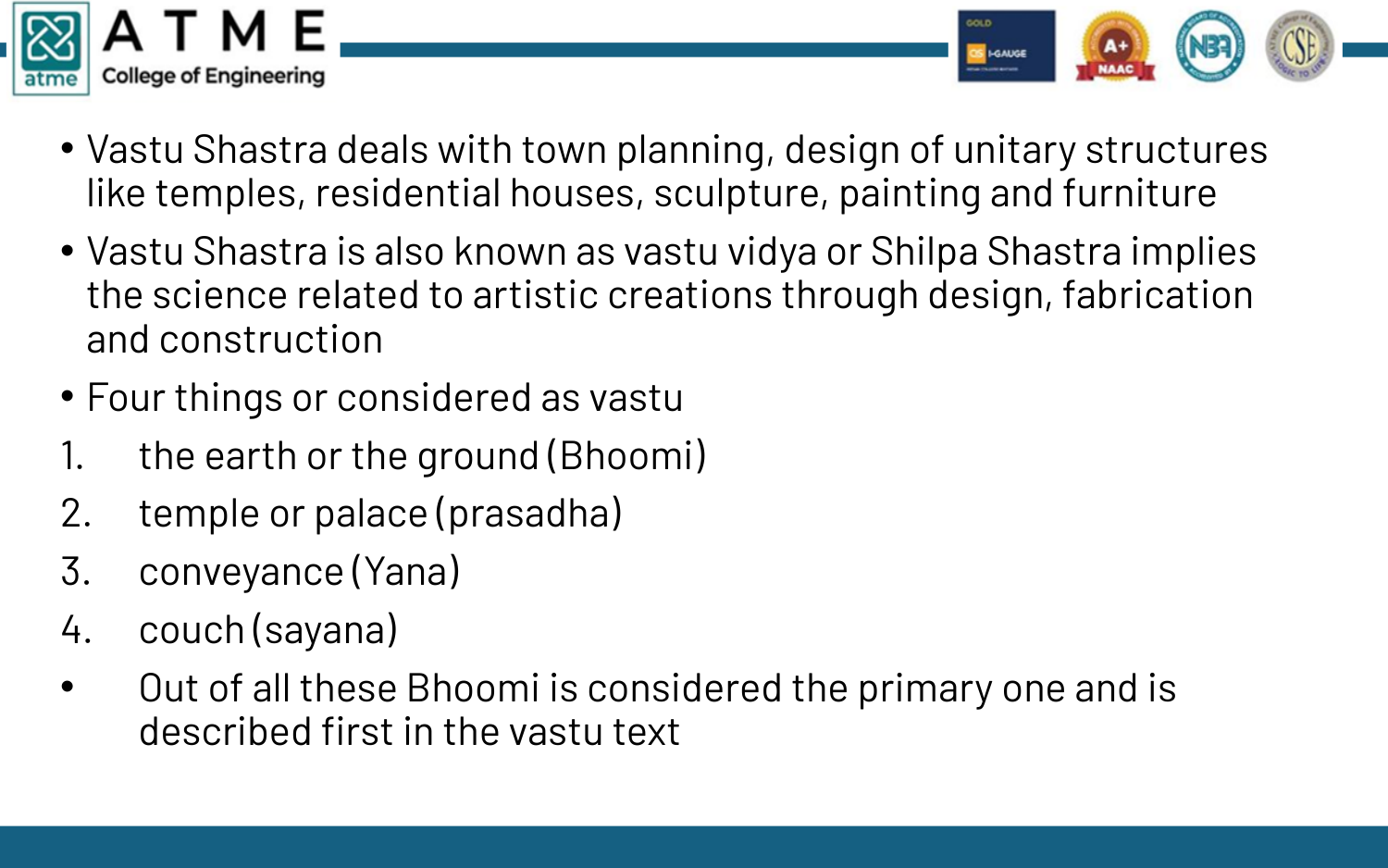

Vastu Shastra deals with town planning, design of unitary structures like temples, residential houses, sculpture, painting and furniture
Vastu Shastra is also known as vastu vidya or Shilpa Shastra implies the science related to artistic creations through design, fabrication and construction
Four things or considered as vastu
the earth or the ground (Bhoomi)
temple or palace (prasadha)
conveyance (Yana)
couch (sayana)
Out of all these Bhoomi is considered the primary one and is described first in the vastu text